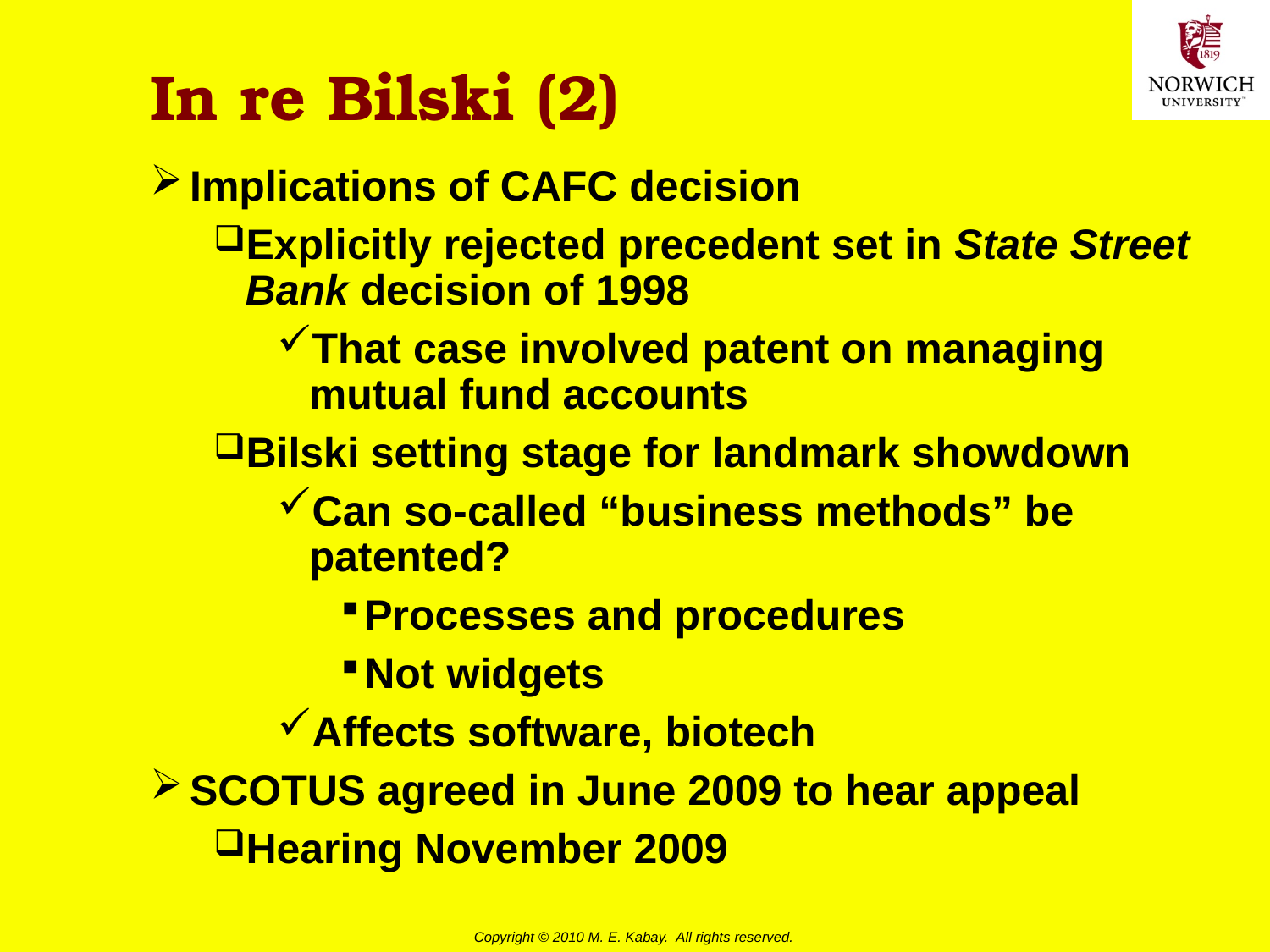

# In re Bilski (2)
Implications of CAFC decision
Explicitly rejected precedent set in State Street Bank decision of 1998
That case involved patent on managing mutual fund accounts
Bilski setting stage for landmark showdown
Can so-called “business methods” be patented?
Processes and procedures
Not widgets
Affects software, biotech
SCOTUS agreed in June 2009 to hear appeal
Hearing November 2009